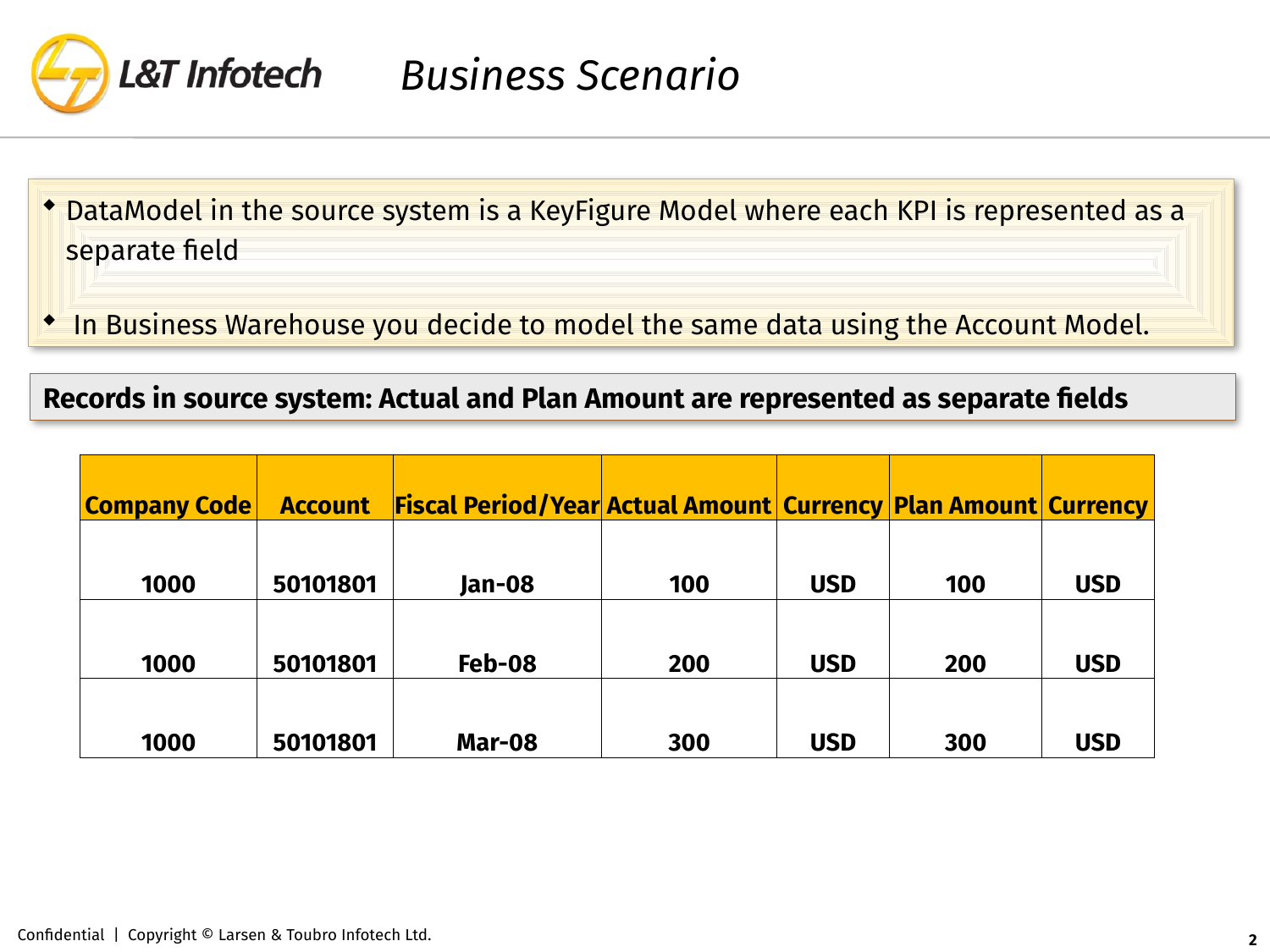

# Business Scenario
DataModel in the source system is a KeyFigure Model where each KPI is represented as a separate field
 In Business Warehouse you decide to model the same data using the Account Model.
Records in source system: Actual and Plan Amount are represented as separate fields
| Company Code | Account | Fiscal Period/Year | Actual Amount | Currency | Plan Amount | Currency |
| --- | --- | --- | --- | --- | --- | --- |
| 1000 | 50101801 | Jan-08 | 100 | USD | 100 | USD |
| 1000 | 50101801 | Feb-08 | 200 | USD | 200 | USD |
| 1000 | 50101801 | Mar-08 | 300 | USD | 300 | USD |
Confidential  |  Copyright © Larsen & Toubro Infotech Ltd.
2